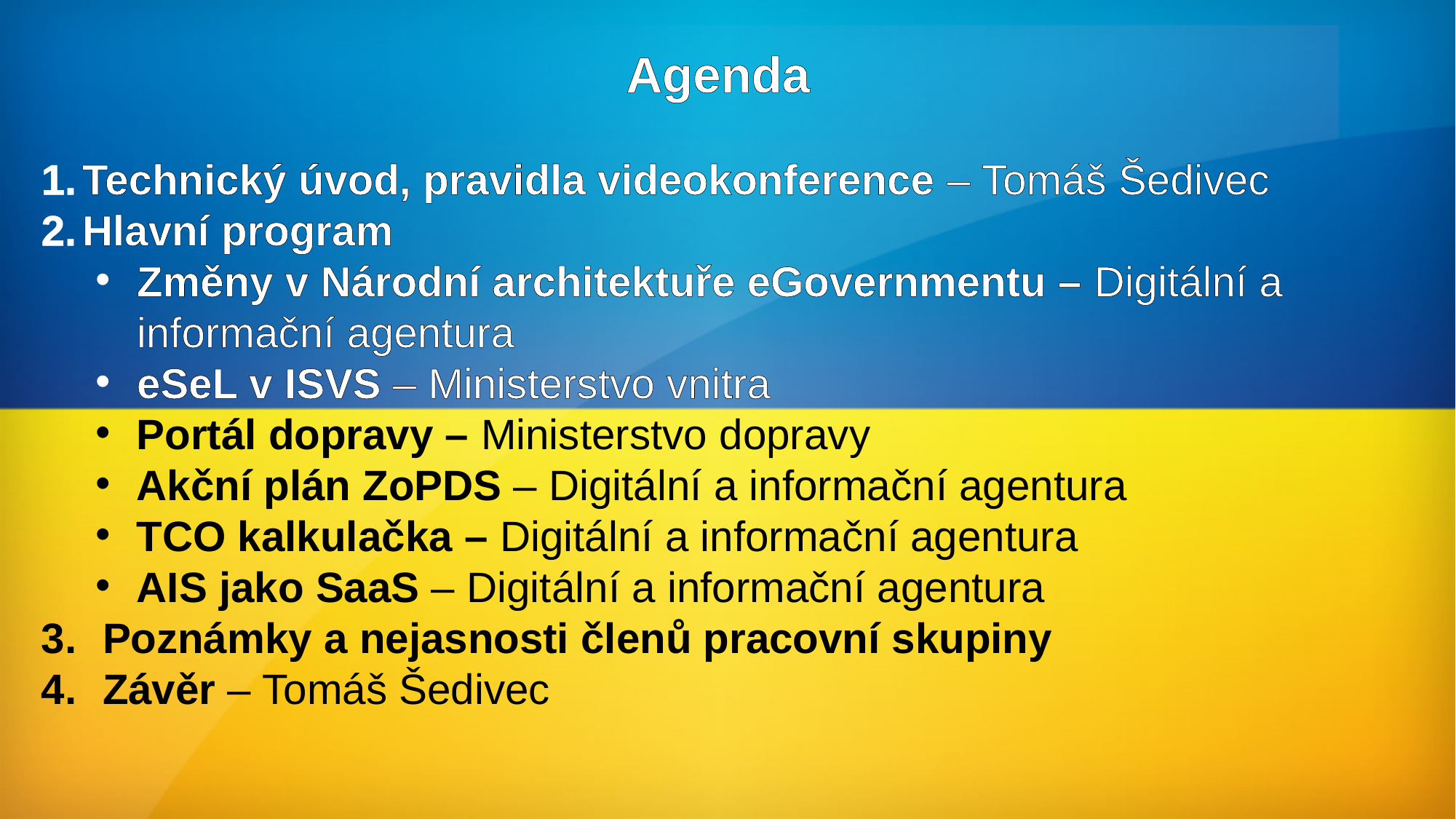

#
Agenda
Technický úvod, pravidla videokonference – Tomáš Šedivec
Hlavní program
Změny v Národní architektuře eGovernmentu – Digitální a informační agentura
eSeL v ISVS – Ministerstvo vnitra
Portál dopravy – Ministerstvo dopravy
Akční plán ZoPDS – Digitální a informační agentura
TCO kalkulačka – Digitální a informační agentura
AIS jako SaaS – Digitální a informační agentura
Poznámky a nejasnosti členů pracovní skupiny
Závěr – Tomáš Šedivec